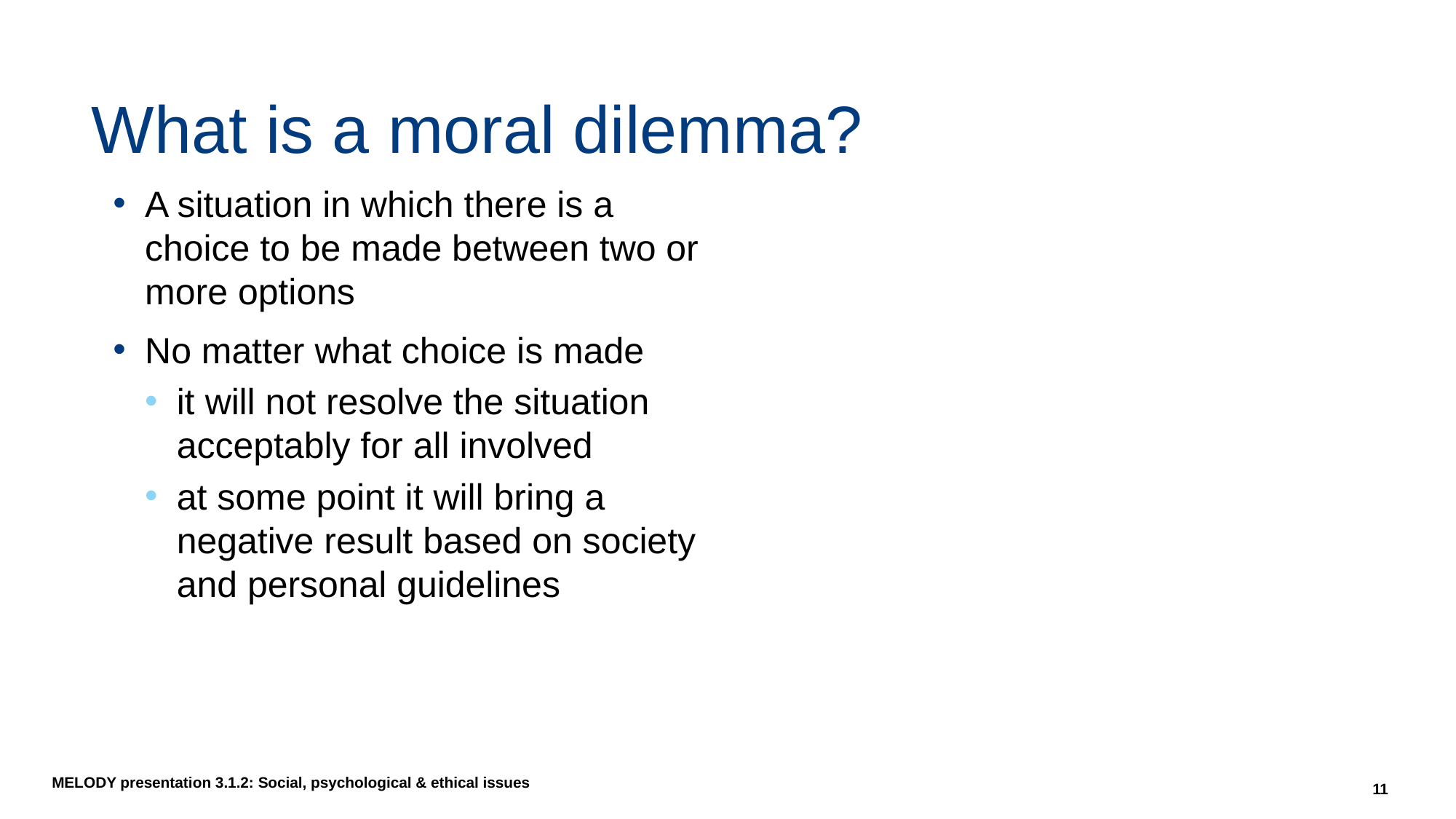

# What is a moral dilemma?

### Chart

| Category |
|---|
A situation in which there is a choice to be made between two or more options
No matter what choice is made
it will not resolve the situation acceptably for all involved
at some point it will bring a negative result based on society and personal guidelines
MELODY presentation 3.1.2: Social, psychological & ethical issues
11